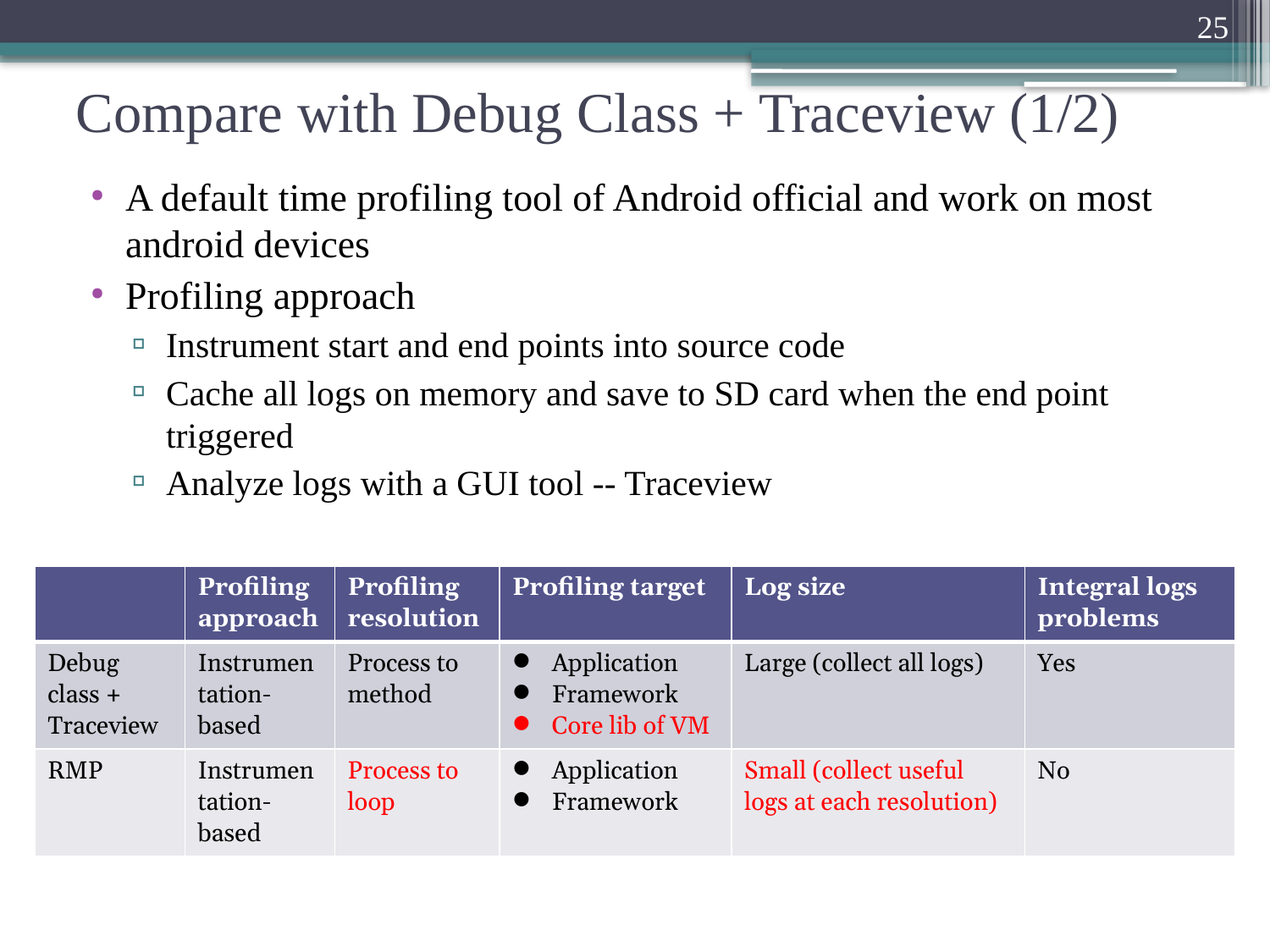

25
# Compare with Debug Class + Traceview (1/2)
A default time profiling tool of Android official and work on most android devices
Profiling approach
Instrument start and end points into source code
Cache all logs on memory and save to SD card when the end point triggered
Analyze logs with a GUI tool -- Traceview
|  | Profiling approach | Profiling resolution | Profiling target | Log size | Integral logs problems |
| --- | --- | --- | --- | --- | --- |
| Debug class + Traceview | Instrumentation-based | Process to method | Application Framework Core lib of VM | Large (collect all logs) | Yes |
| RMP | Instrumentation-based | Process to loop | Application Framework | Small (collect useful logs at each resolution) | No |